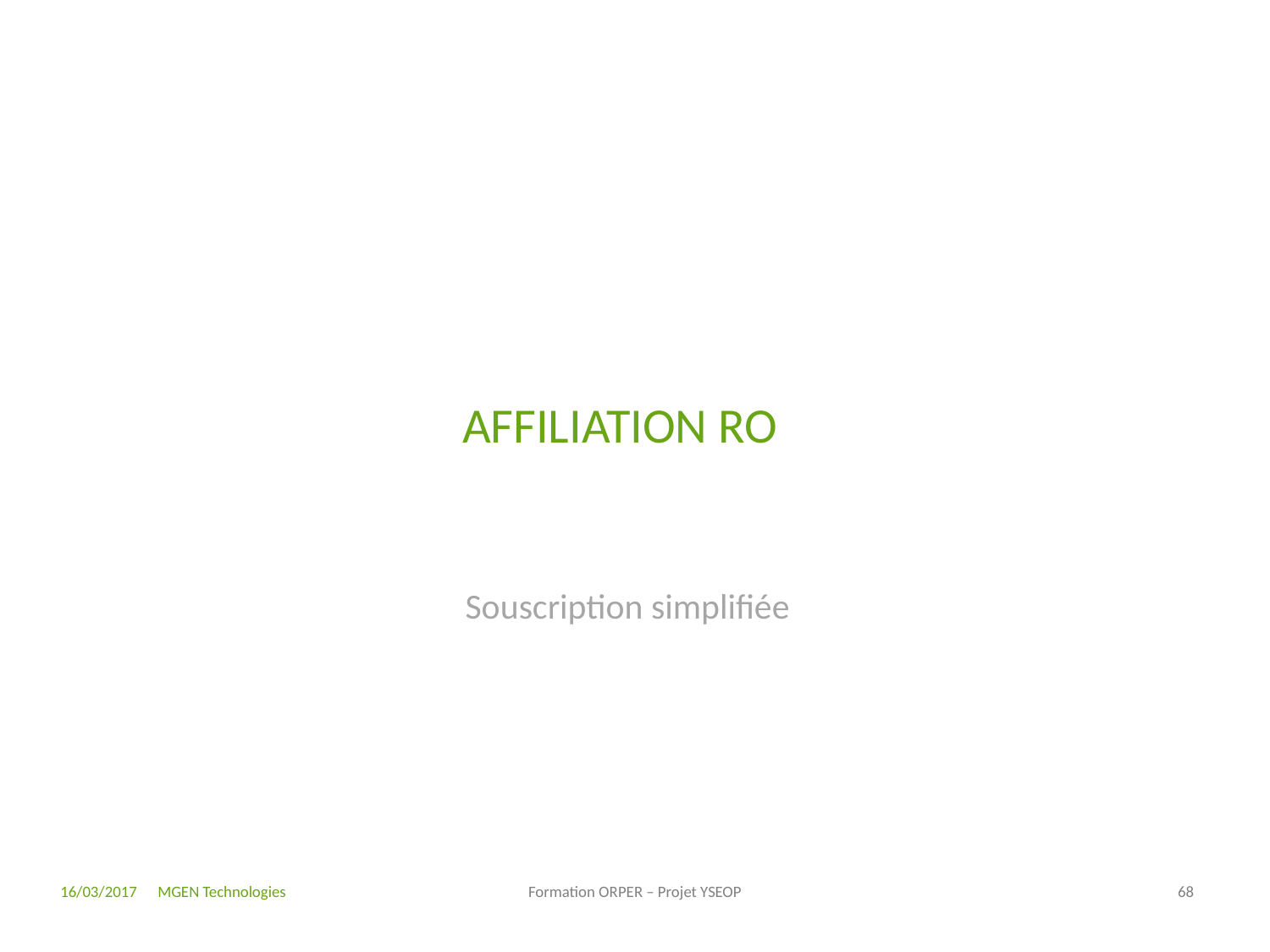

# AFFILIATION RO
Souscription simplifiée
16/03/2017
Formation ORPER – Projet YSEOP
68